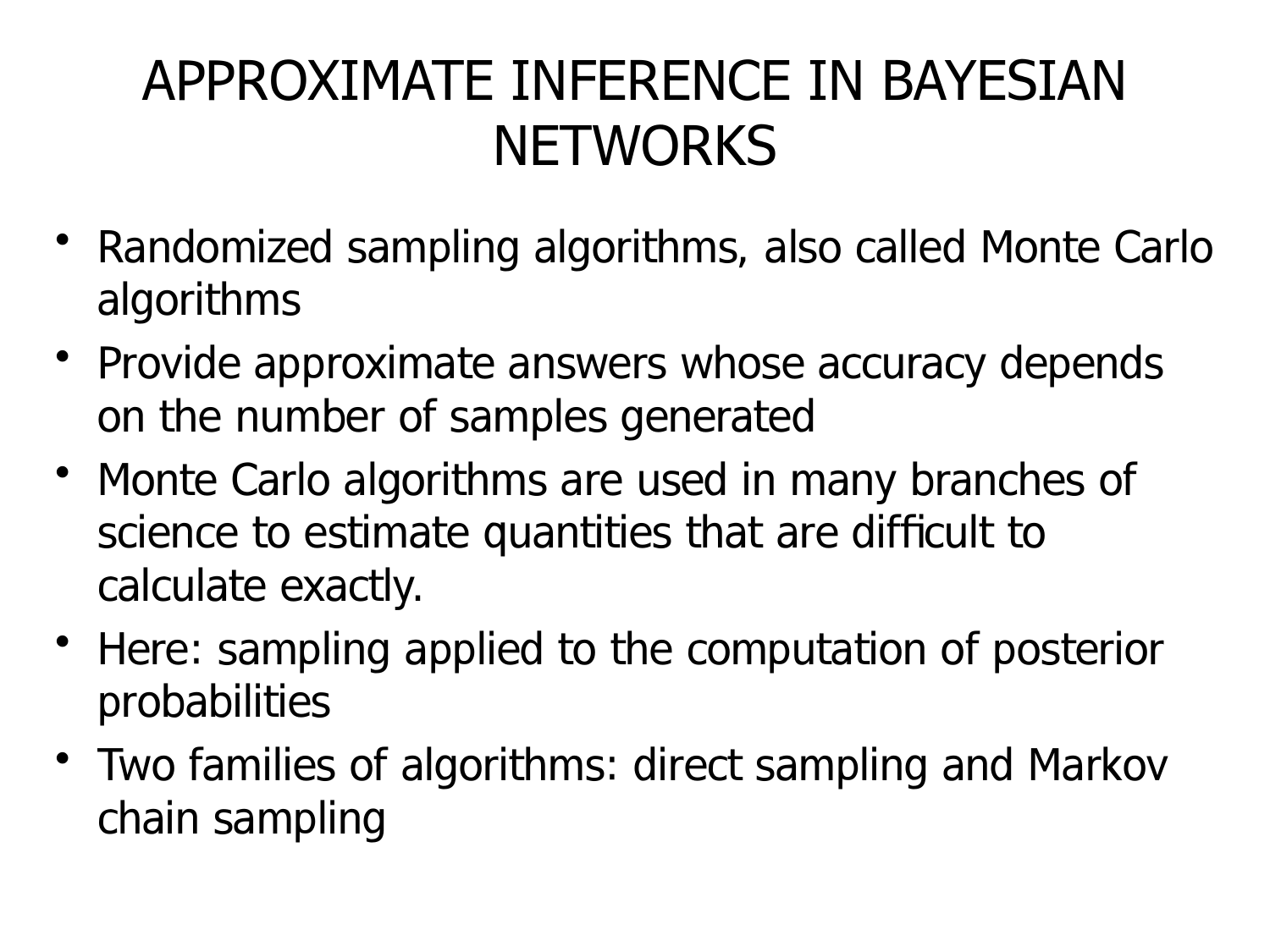

# APPROXIMATE INFERENCE IN BAYESIAN NETWORKS
Randomized sampling algorithms, also called Monte Carlo algorithms
Provide approximate answers whose accuracy depends on the number of samples generated
Monte Carlo algorithms are used in many branches of science to estimate quantities that are difficult to calculate exactly.
Here: sampling applied to the computation of posterior probabilities
Two families of algorithms: direct sampling and Markov chain sampling
52